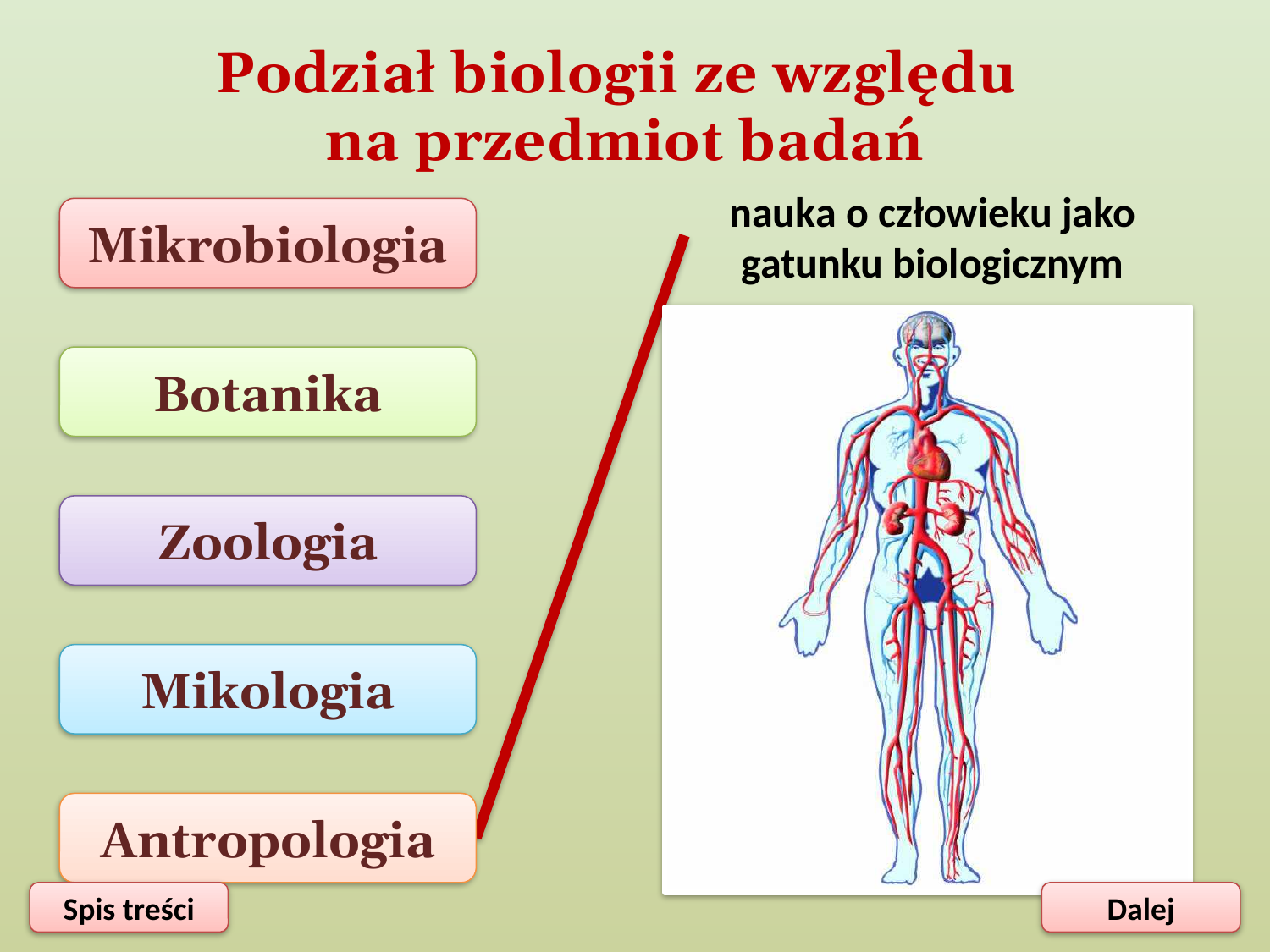

Podział biologii ze względu
na przedmiot badań
nauka o człowieku jako gatunku biologicznym
Mikrobiologia

Botanika
Zoologia
Mikologia
Antropologia
Autor: Elżbieta Jarębska
Spis treści
Dalej